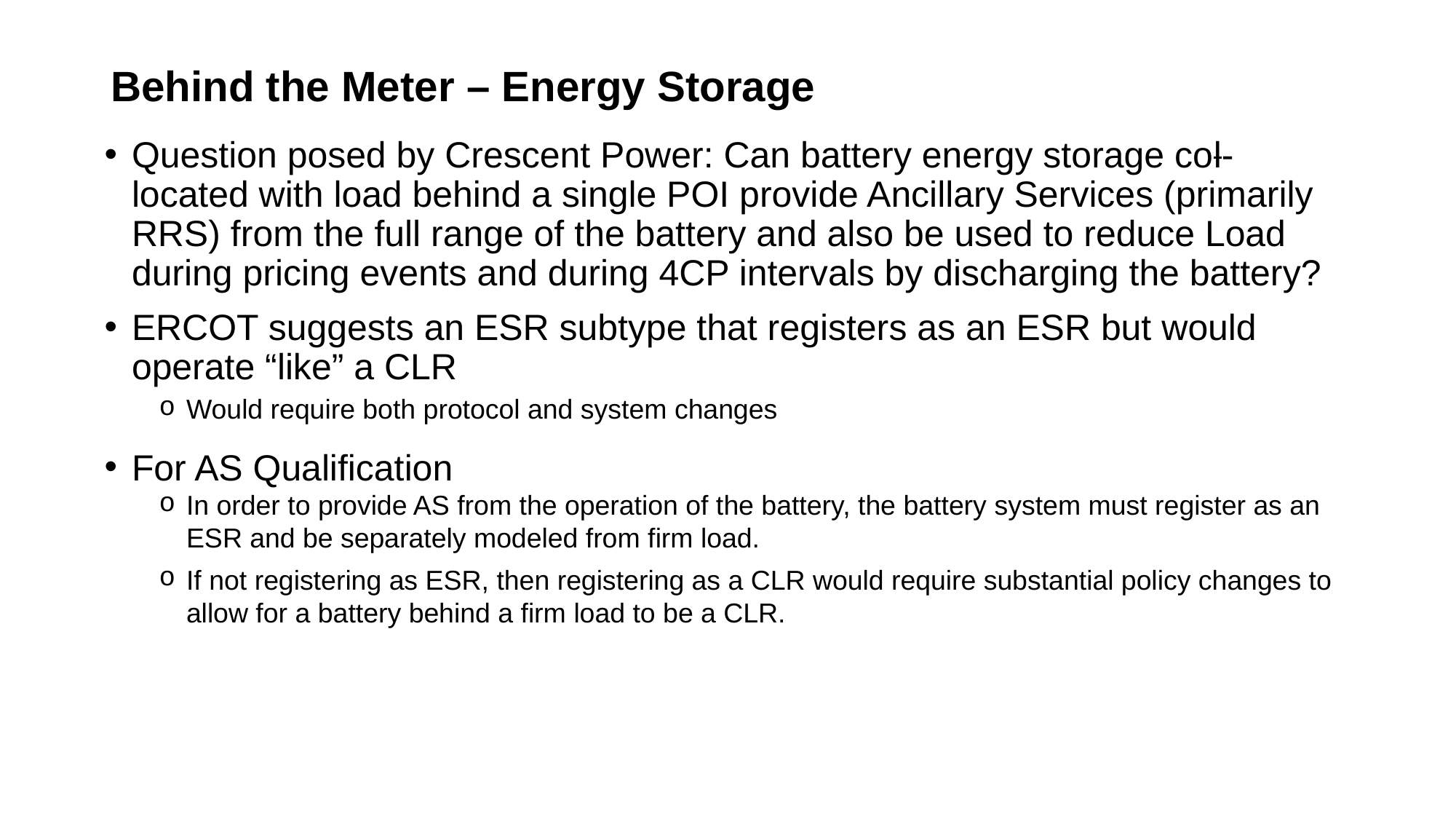

# Behind the Meter – Energy Storage
Question posed by Crescent Power: Can battery energy storage col-located with load behind a single POI provide Ancillary Services (primarily RRS) from the full range of the battery and also be used to reduce Load during pricing events and during 4CP intervals by discharging the battery?
ERCOT suggests an ESR subtype that registers as an ESR but would operate “like” a CLR
Would require both protocol and system changes
For AS Qualification
In order to provide AS from the operation of the battery, the battery system must register as an ESR and be separately modeled from firm load.
If not registering as ESR, then registering as a CLR would require substantial policy changes to allow for a battery behind a firm load to be a CLR.